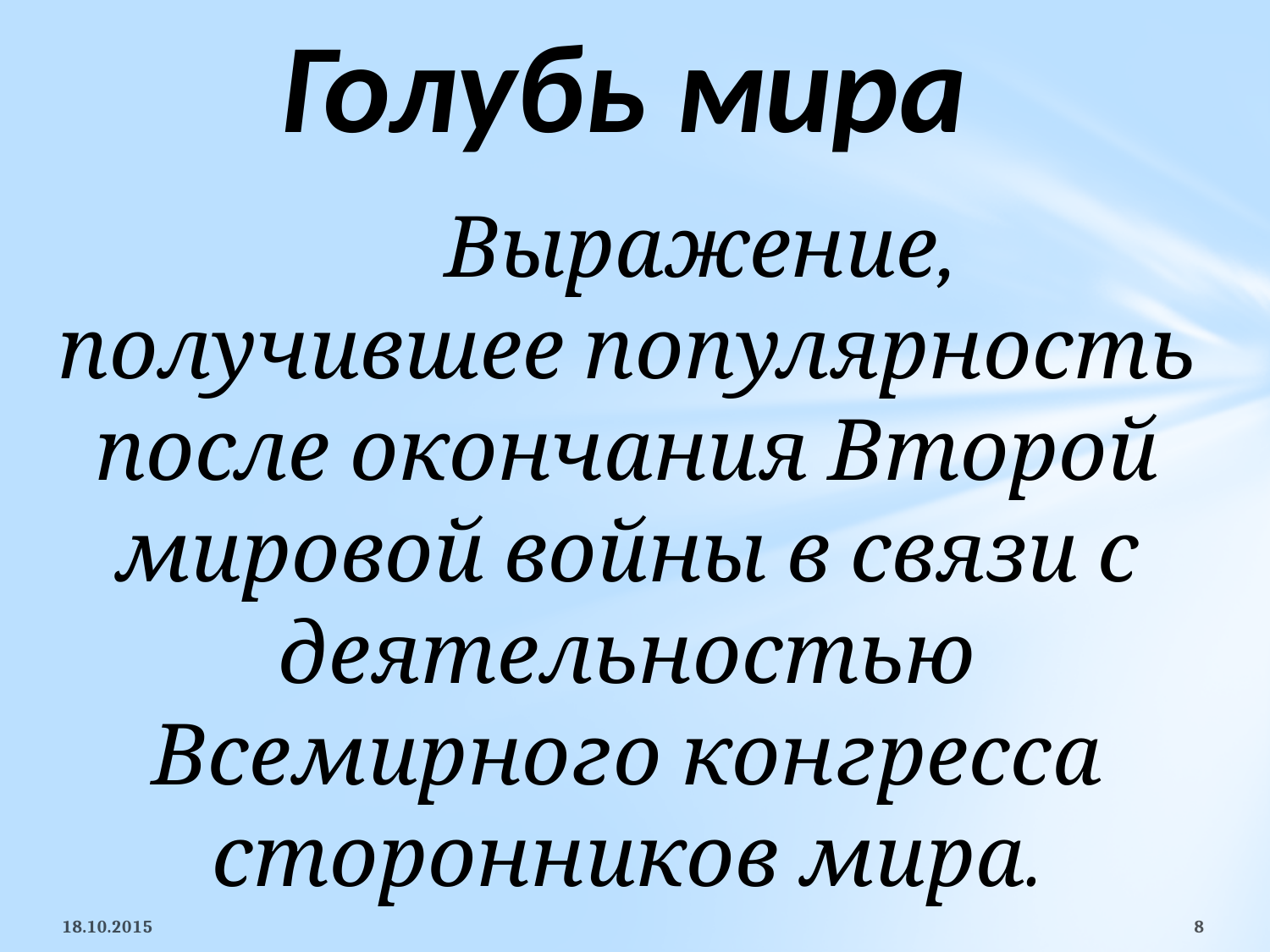

# Голубь мира
	 Выражение, получившее популярность после окончания Второй мировой войны в связи с деятельностью Всемирного конгресса сторонников мира.

18.10.2015
8